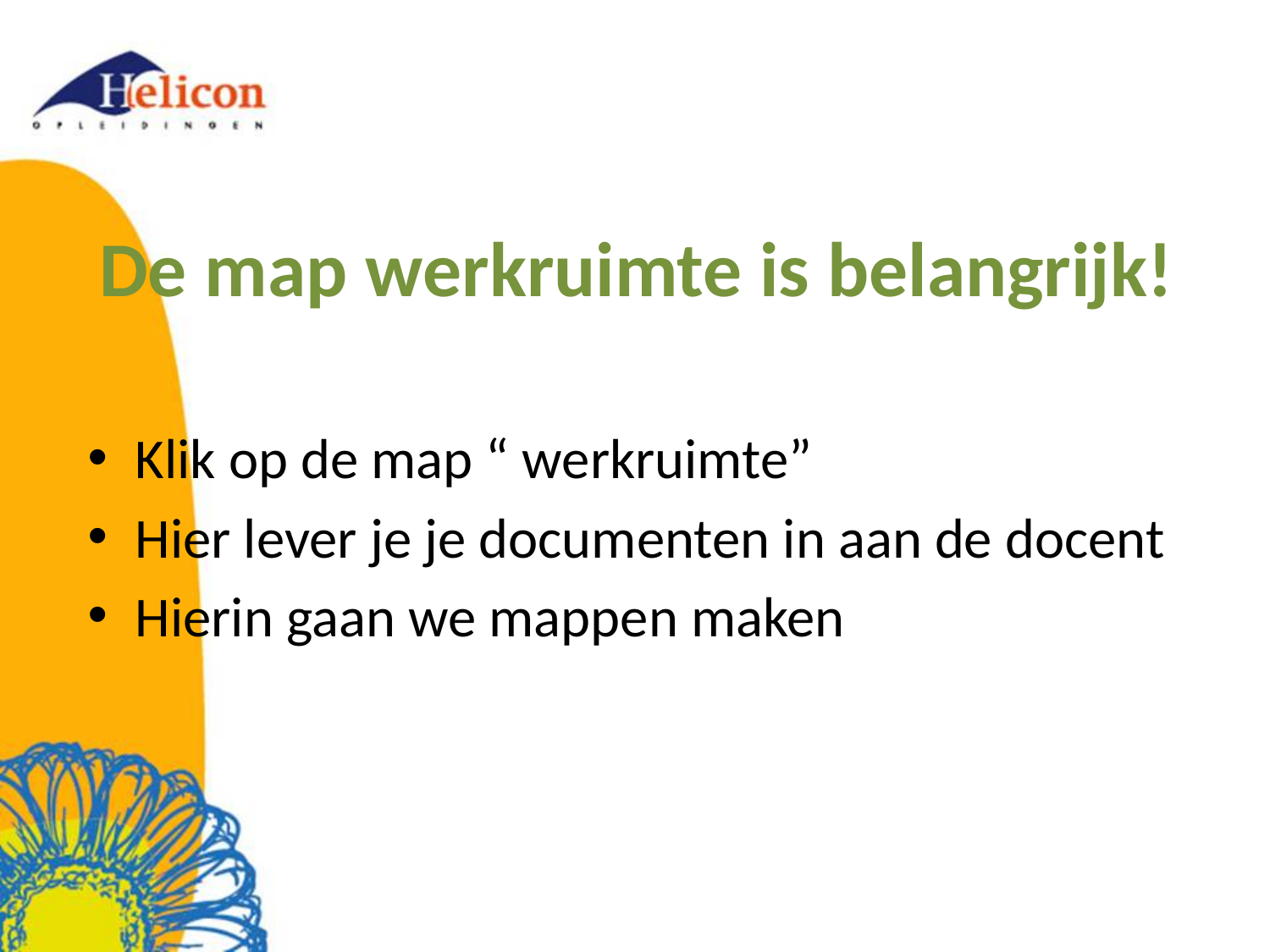

# De map werkruimte is belangrijk!
Klik op de map “ werkruimte”
Hier lever je je documenten in aan de docent
Hierin gaan we mappen maken